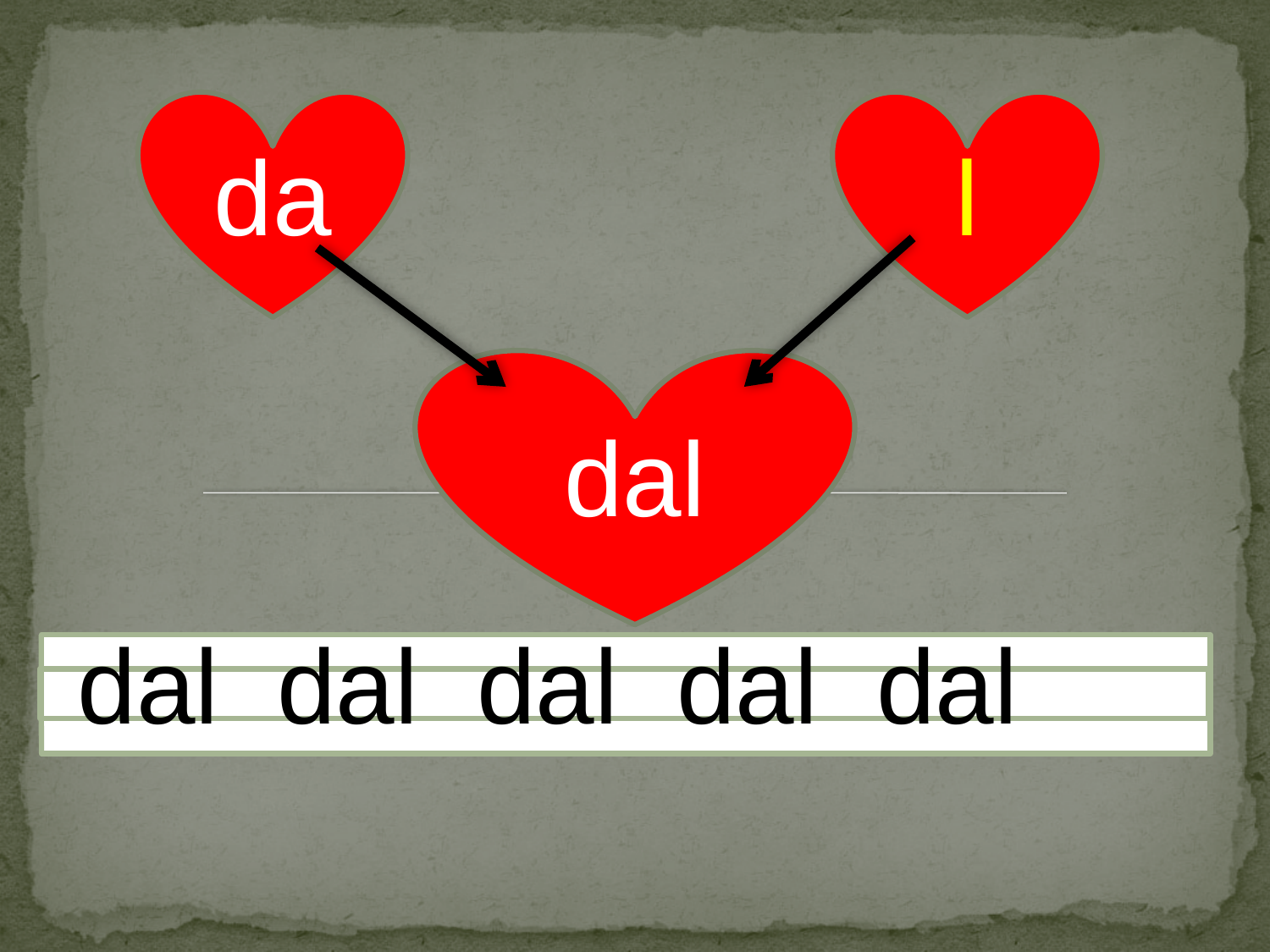

da
l

dal

  dal  dal  dal  dal  dal